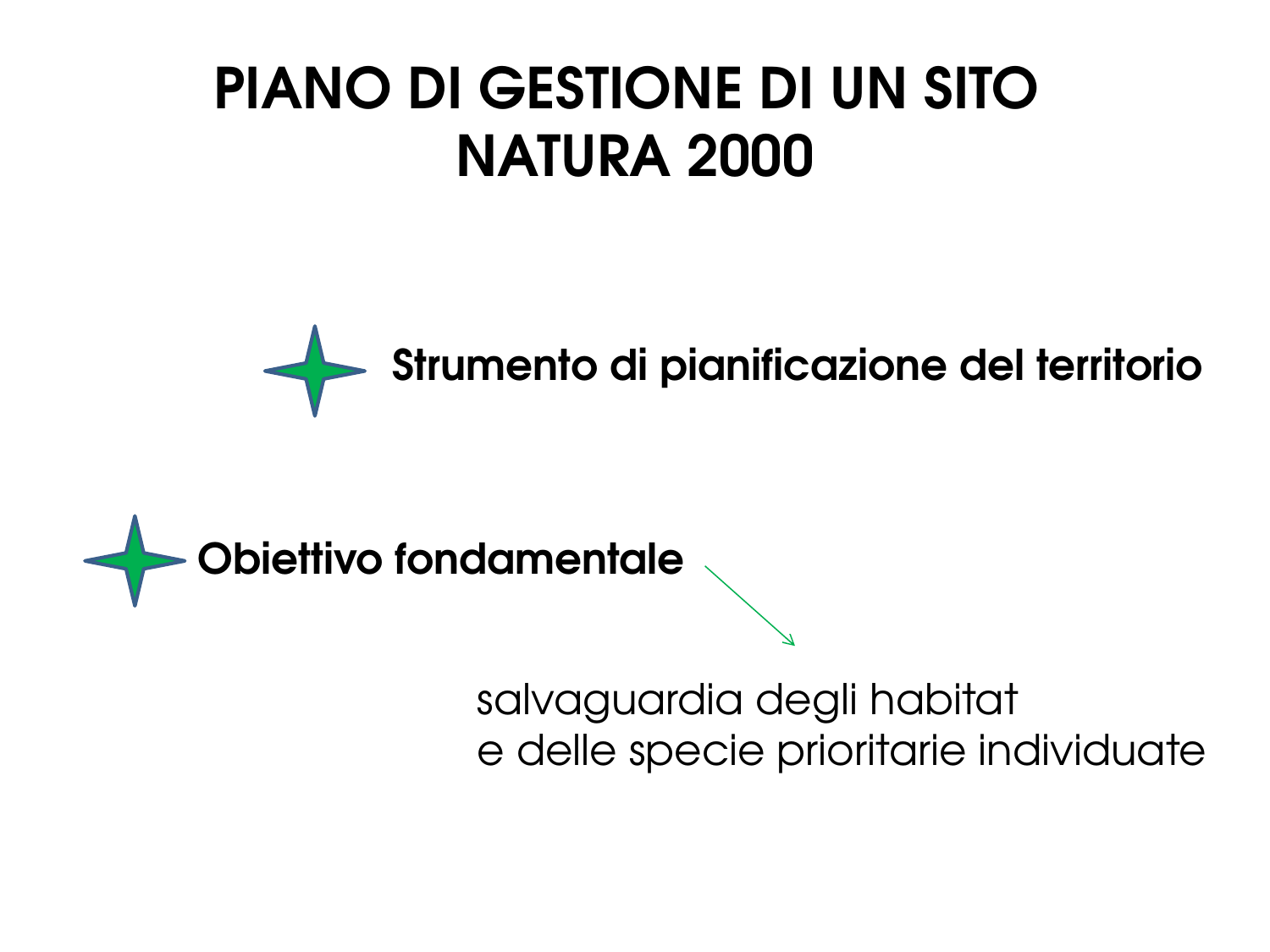

PIANO DI GESTIONE DI UN SITO
NATURA 2000

Strumento di pianificazione del territorio

Obiettivo fondamentale
salvaguardia degli habitat
e delle specie prioritarie individuate